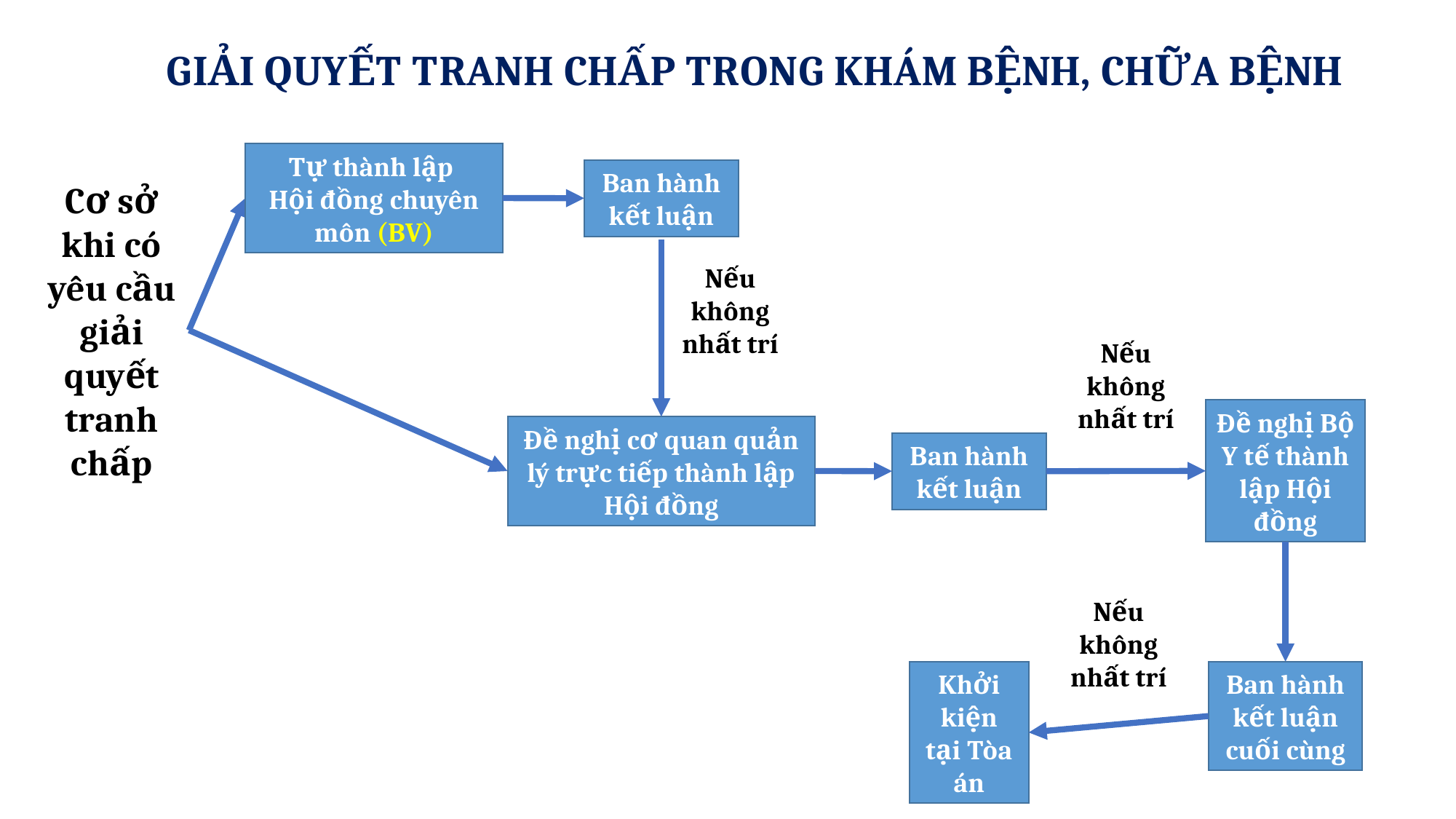

# GIẢI QUYẾT TRANH CHẤP TRONG KHÁM BỆNH, CHỮA BỆNH
Tự thành lập
Hội đồng chuyên môn (BV)
Ban hành kết luận
Cơ sở khi có yêu cầu giải quyết tranh chấp
Nếu không nhất trí
Nếu không nhất trí
Đề nghị Bộ Y tế thành lập Hội đồng
Đề nghị cơ quan quản lý trực tiếp thành lập Hội đồng
Ban hành kết luận
Nếu không nhất trí
Khởi kiện tại Tòa án
Ban hành kết luận cuối cùng